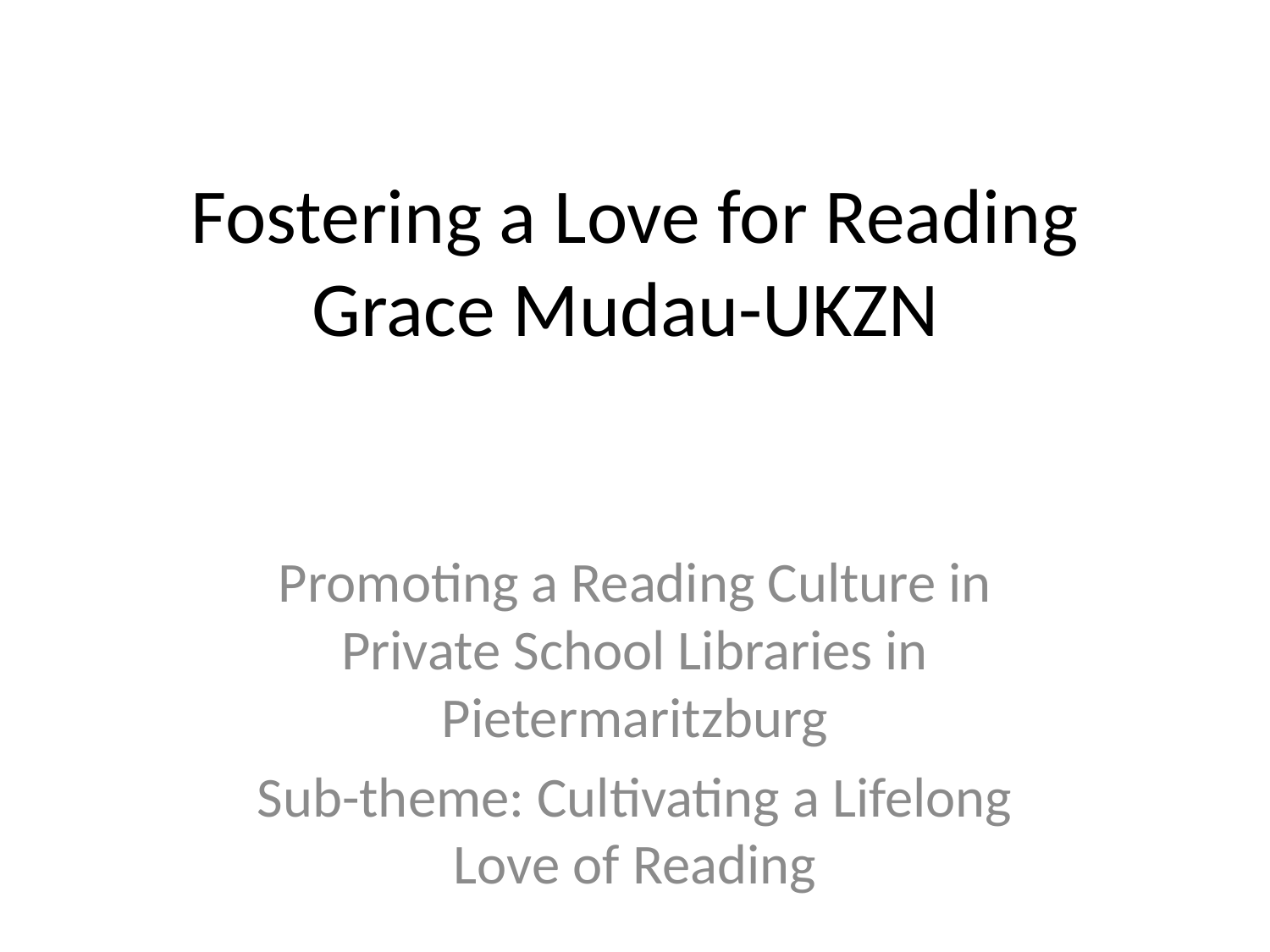

# Fostering a Love for Reading Grace Mudau-UKZN
Promoting a Reading Culture in Private School Libraries in Pietermaritzburg
Sub-theme: Cultivating a Lifelong Love of Reading